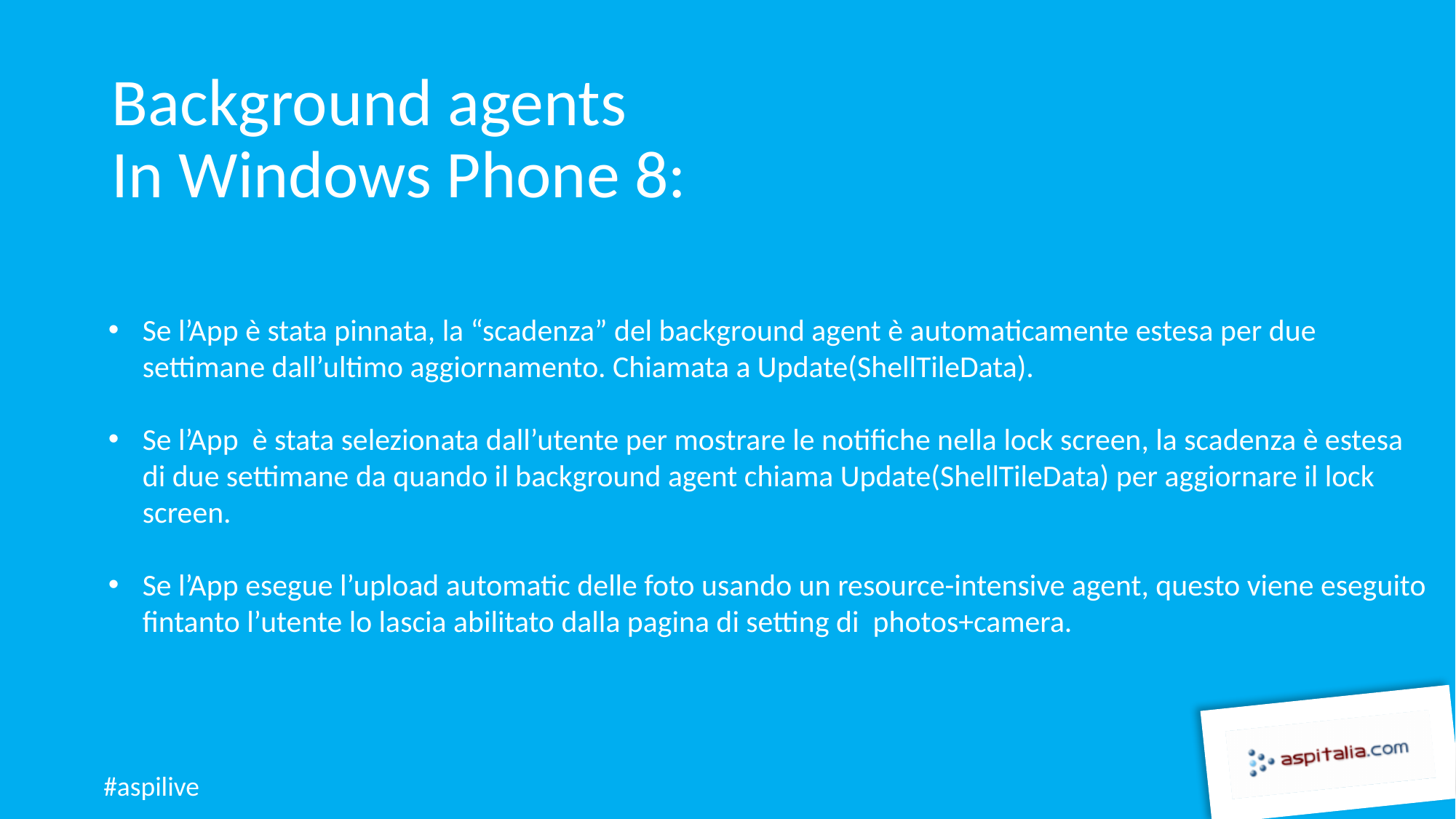

# Background agents In Windows Phone 8:

Se l’App è stata pinnata, la “scadenza” del background agent è automaticamente estesa per due settimane dall’ultimo aggiornamento. Chiamata a Update(ShellTileData).

Se l’App  è stata selezionata dall’utente per mostrare le notifiche nella lock screen, la scadenza è estesa di due settimane da quando il background agent chiama Update(ShellTileData) per aggiornare il lock screen.

Se l’App esegue l’upload automatic delle foto usando un resource-intensive agent, questo viene eseguito fintanto l’utente lo lascia abilitato dalla pagina di setting di  photos+camera.